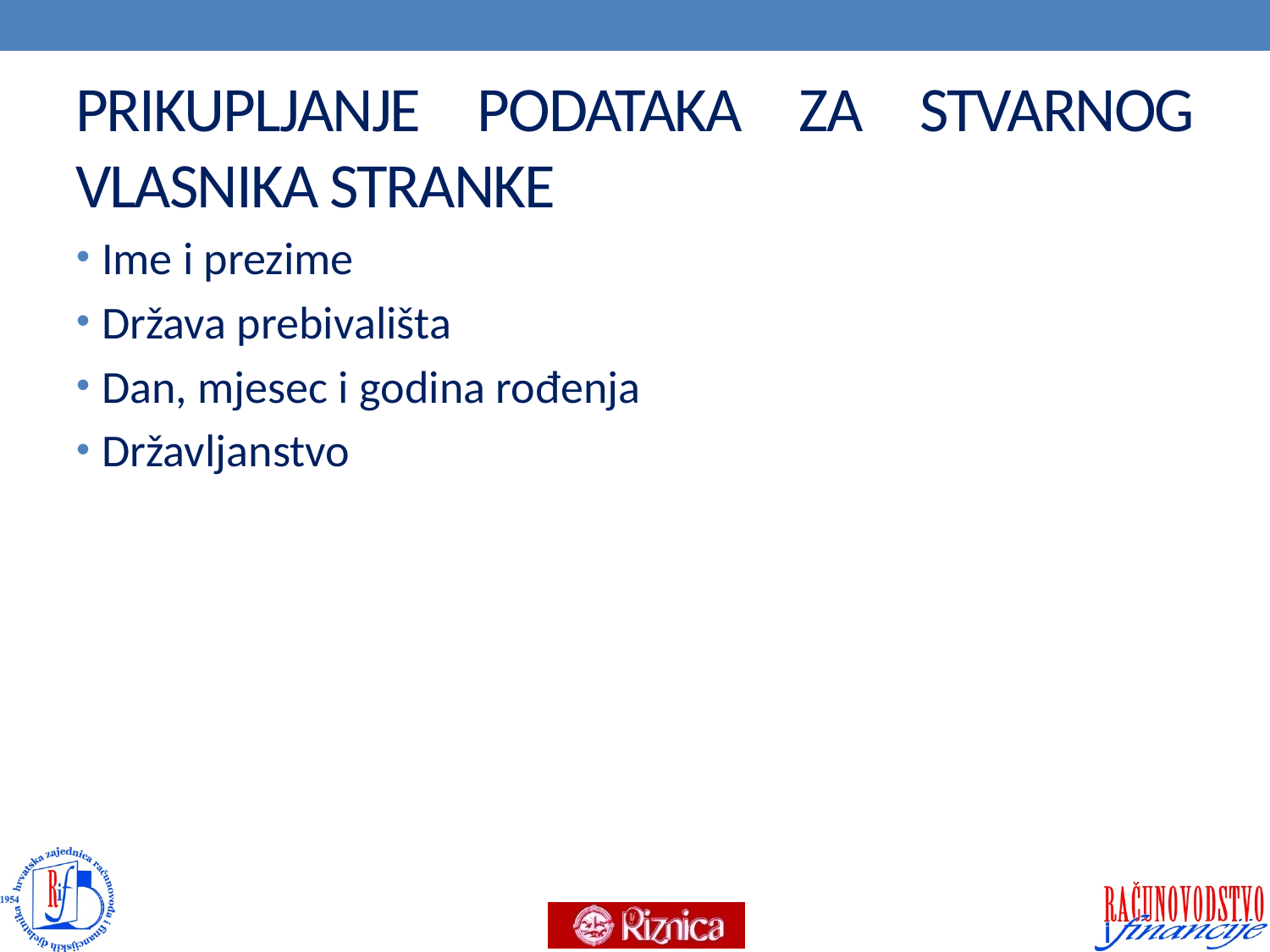

# PRIKUPLJANJE PODATAKA ZA STVARNOG VLASNIKA STRANKE
Ime i prezime
Država prebivališta
Dan, mjesec i godina rođenja
Državljanstvo